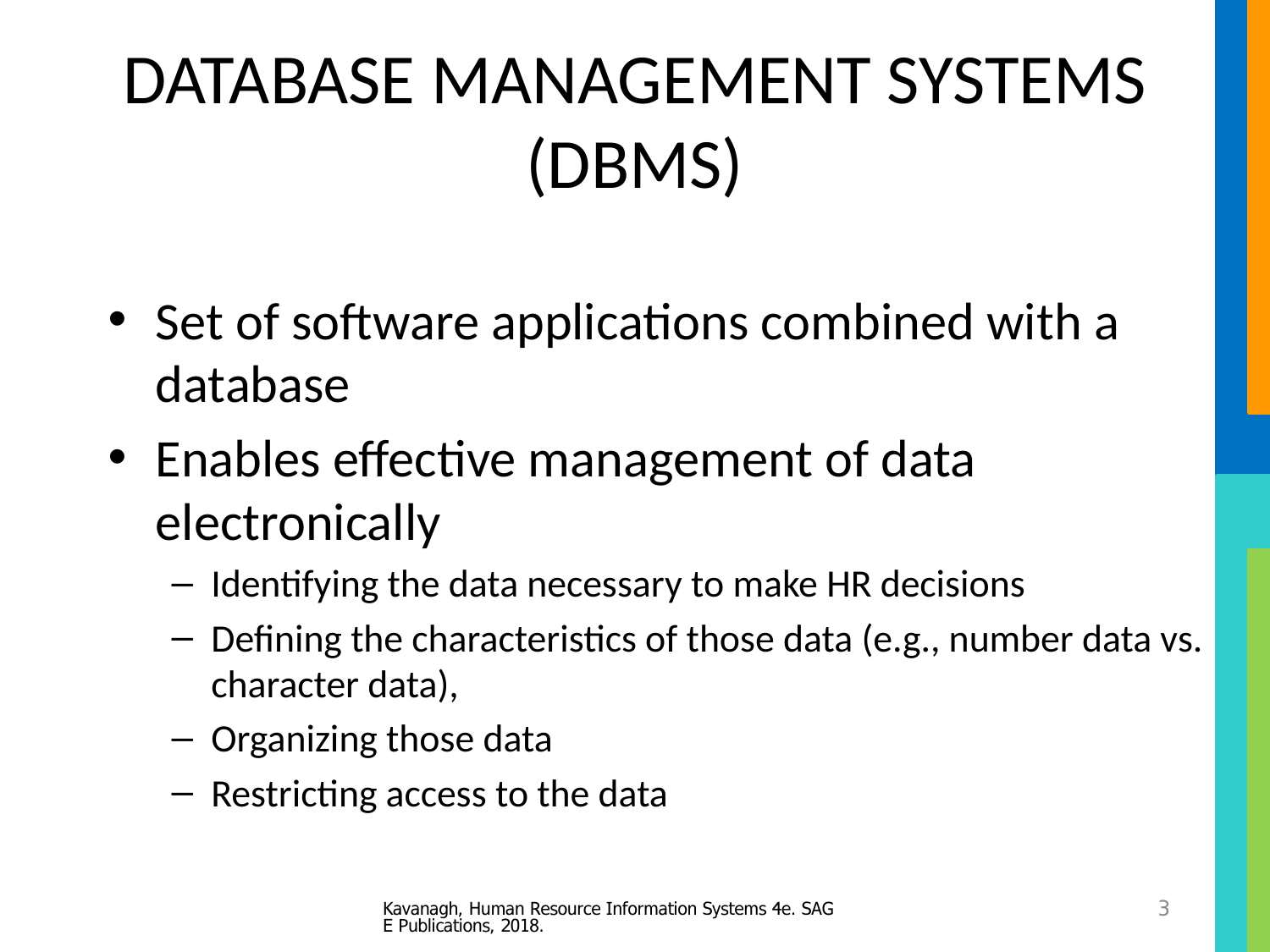

# DATABASE MANAGEMENT SYSTEMS (DBMS)
Set of software applications combined with a database
Enables effective management of data electronically
Identifying the data necessary to make HR decisions
Defining the characteristics of those data (e.g., number data vs. character data),
Organizing those data
Restricting access to the data

Kavanagh, Human Resource Information Systems 4e. SAGE Publications, 2018.
3